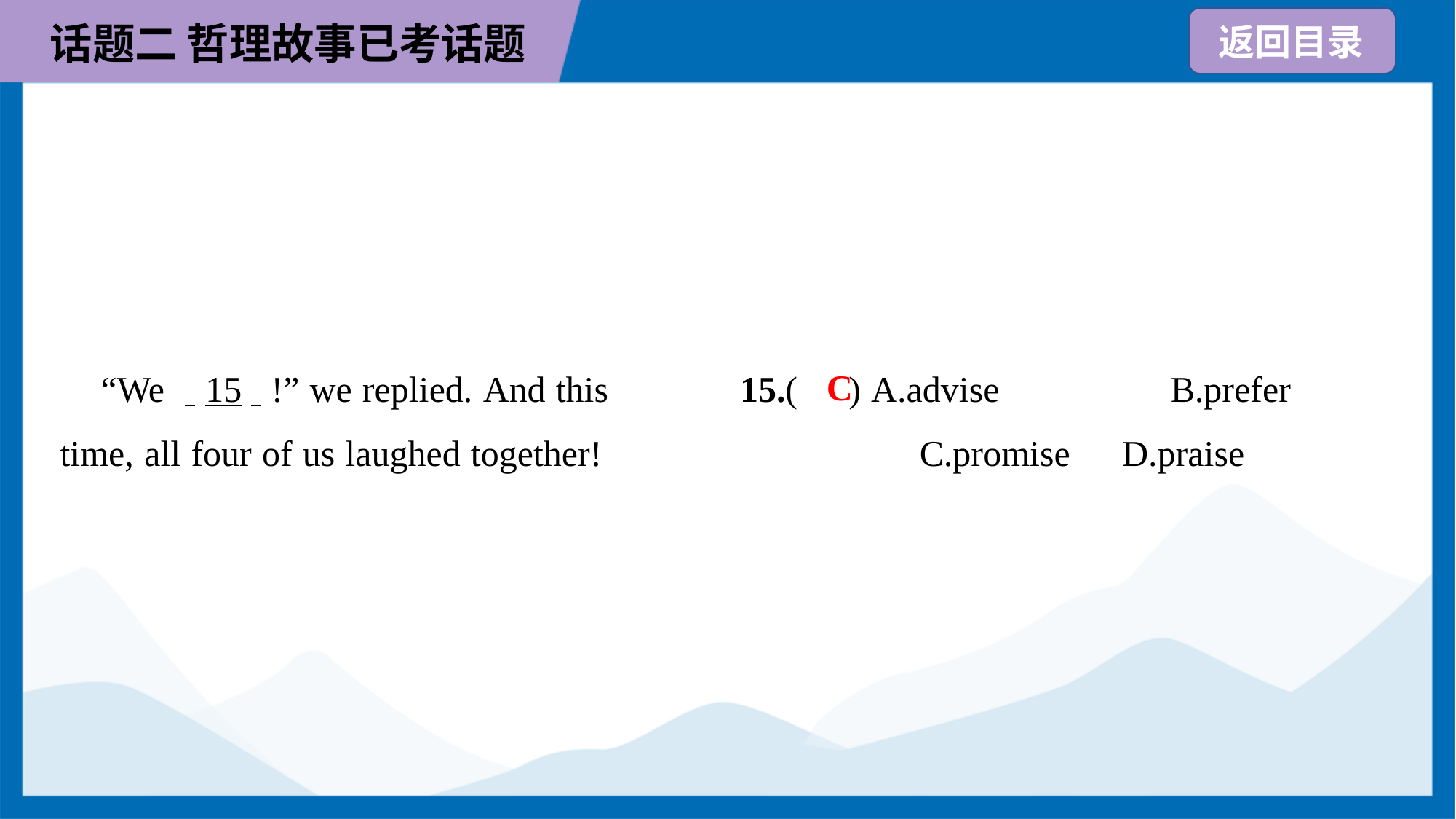

“We . .15. .!” we replied. And this
time, all four of us laughed together!
15.(     ) A.advise	B.prefer
C.promise	D.praise
C